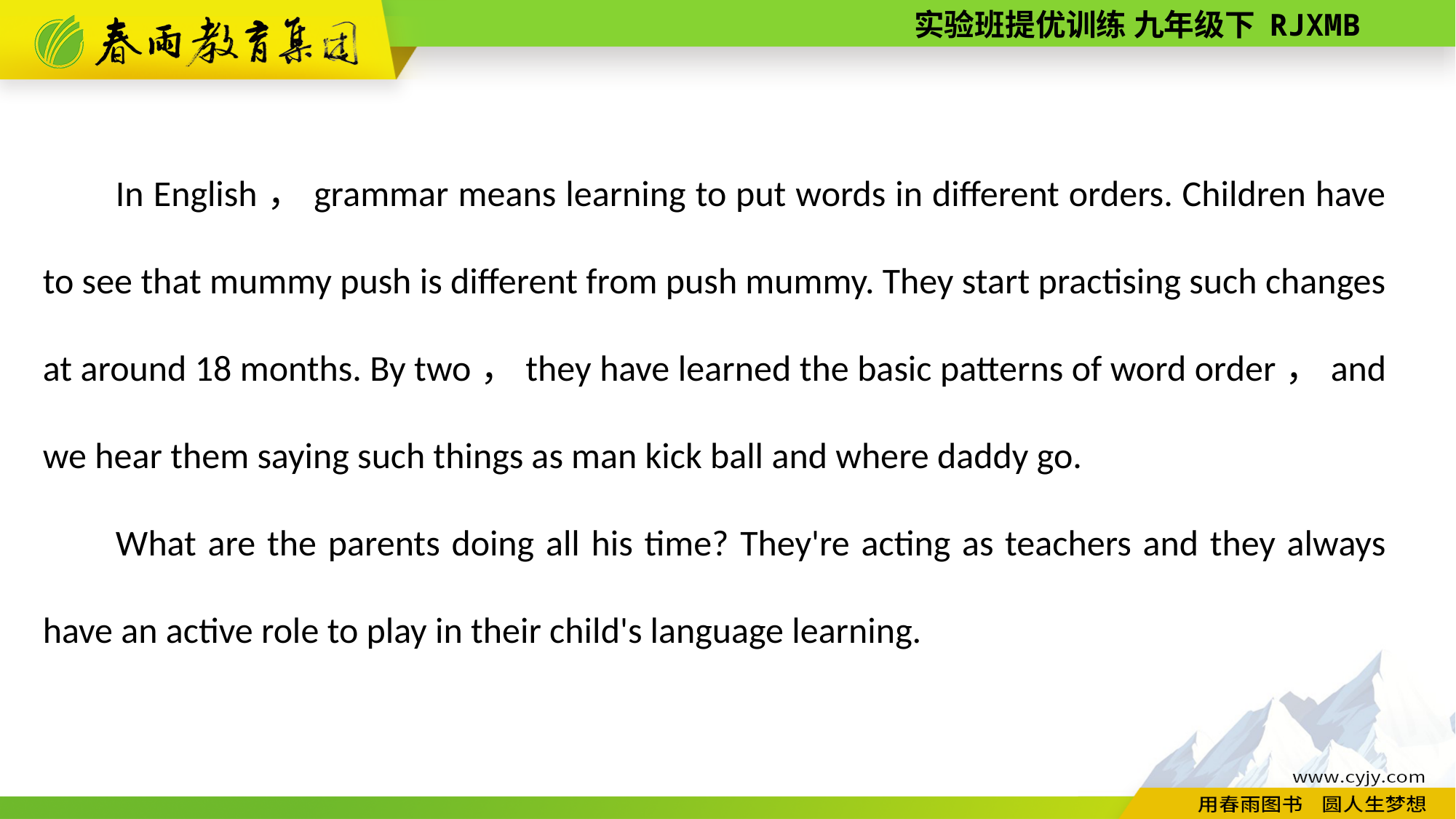

In English，grammar means learning to put words in different orders. Children have to see that mummy push is different from push mummy. They start practising such changes at around 18 months. By two，they have learned the basic patterns of word order，and we hear them saying such things as man kick ball and where daddy go.
What are the parents doing all his time? They're acting as teachers and they always have an active role to play in their child's language learning.